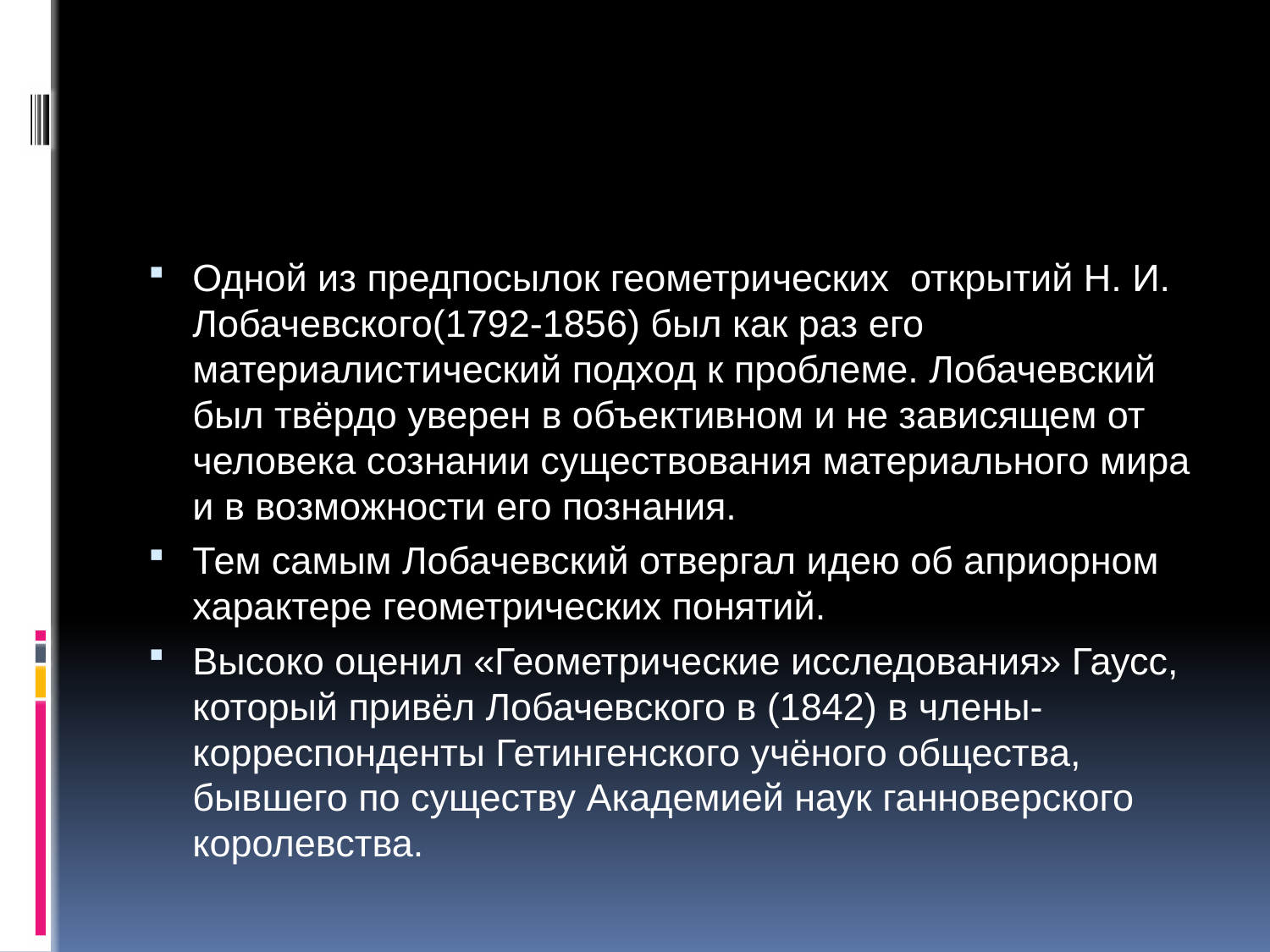

#
Одной из предпосылок геометрических  открытий Н. И. Лобачевского(1792-1856) был как раз его материалистический подход к проблеме. Лобачевский был твёрдо уверен в объективном и не зависящем от человека сознании существования материального мира и в возможности его познания.
Тем самым Лобачевский отвергал идею об априорном характере геометрических понятий.
Высоко оценил «Геометрические исследования» Гаусс, который привёл Лобачевского в (1842) в члены-корреспонденты Гетингенского учёного общества, бывшего по существу Академией наук ганноверского королевства.